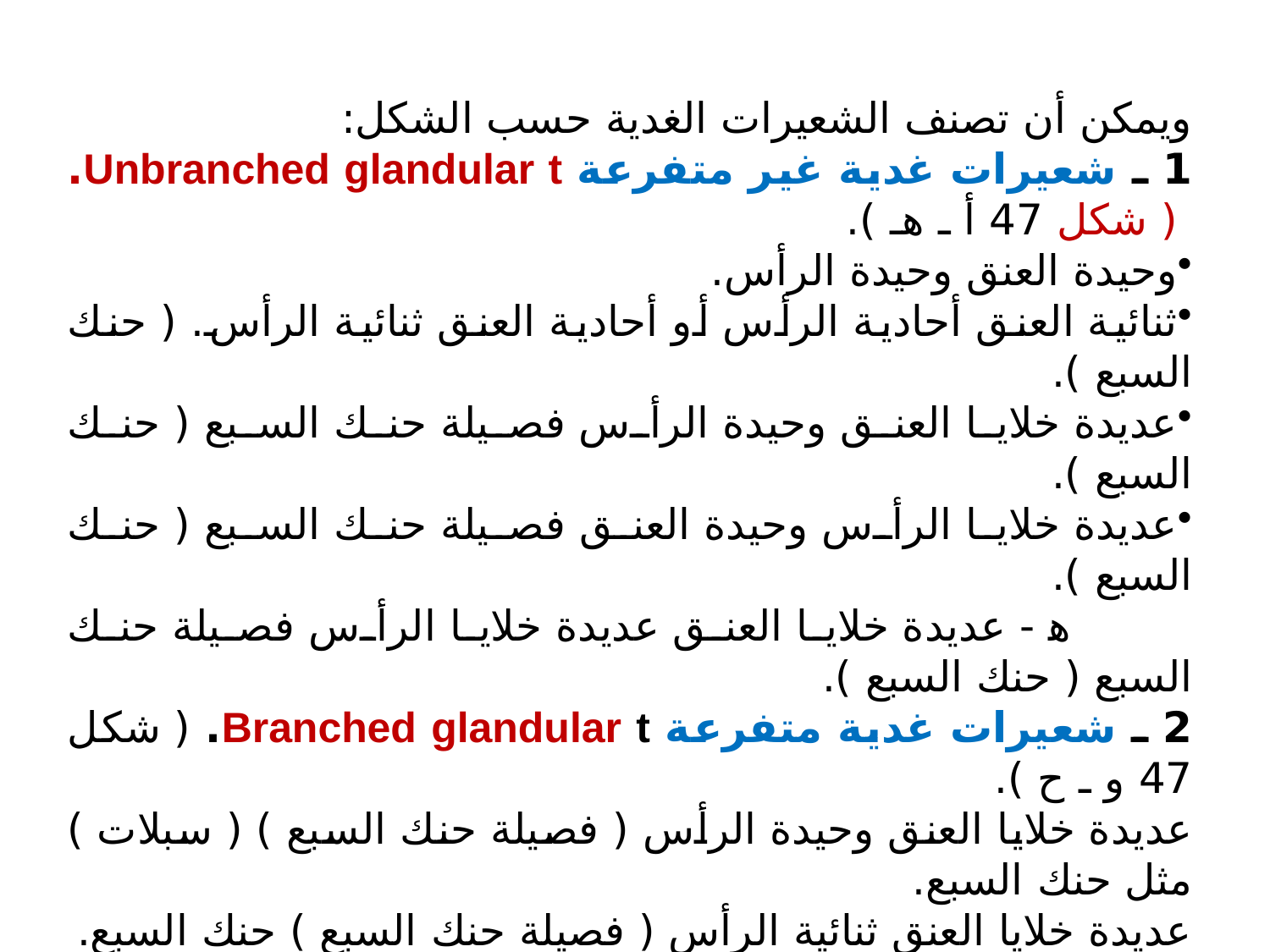

ويمكن أن تصنف الشعيرات الغدية حسب الشكل:
1 ـ شعيرات غدية غير متفرعة Unbranched glandular t.  ( شكل 47 أ ـ هـ ).
وحيدة العنق وحيدة الرأس.
ثنائية العنق أحادية الرأس أو أحادية العنق ثنائية الرأس. ( حنك السبع ).
عديدة خلايا العنق وحيدة الرأس فصيلة حنك السبع ( حنك السبع ).
عديدة خلايا الرأس وحيدة العنق فصيلة حنك السبع ( حنك السبع ).
         ﻫ - عديدة خلايا العنق عديدة خلايا الرأس فصيلة حنك السبع ( حنك السبع ).
2 ـ شعيرات غدية متفرعة Branched glandular t. ( شكل 47 و ـ ح ).
عديدة خلايا العنق وحيدة الرأس ( فصيلة حنك السبع ) ( سبلات ) مثل حنك السبع.
عديدة خلايا العنق ثنائية الرأس ( فصيلة حنك السبع ) حنك السبع.
عديدة خلايا العنق عديدة الرأس ( فصيلة حنك السبع ) حنك السبع.
وتقسم الشعيرات حسب نوع الوظيفة التي تقوم بها في جسم النبات وهي محاولة من بعض العلماء لمعرفة وظيفة هذه الشعيرات:
3_ زوائد أو شعيرات خازنة الماء Water storage trichomes
هي عبارة عن خلايا فردية تختص لخزن الماء الذي يبقى إما في العصير الخلوي أو الجزء الداخلي للجدار الخلوي ( شكل 48 أ ).